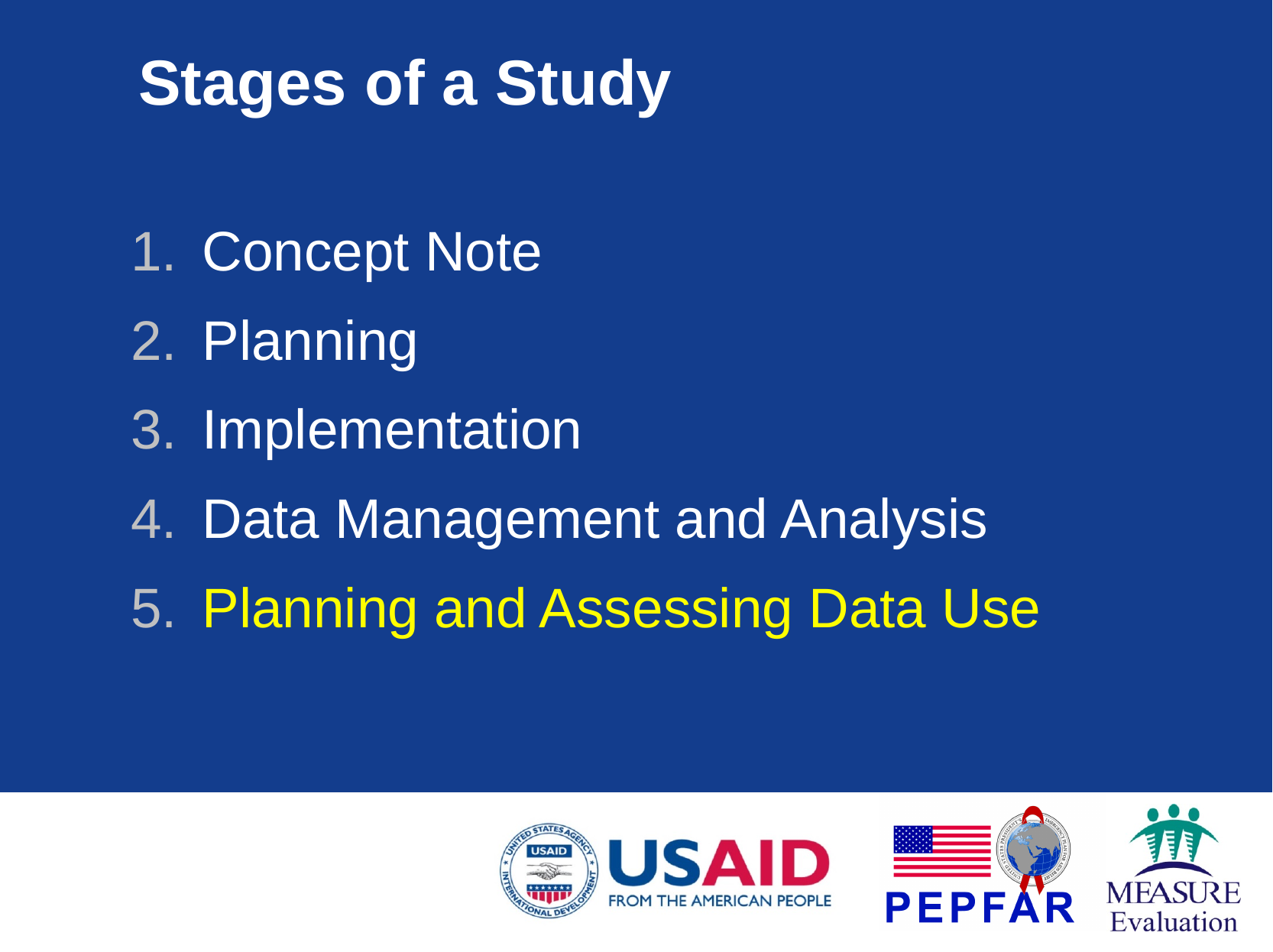

# Stages of a Study
Concept Note
Planning
Implementation
Data Management and Analysis
Planning and Assessing Data Use